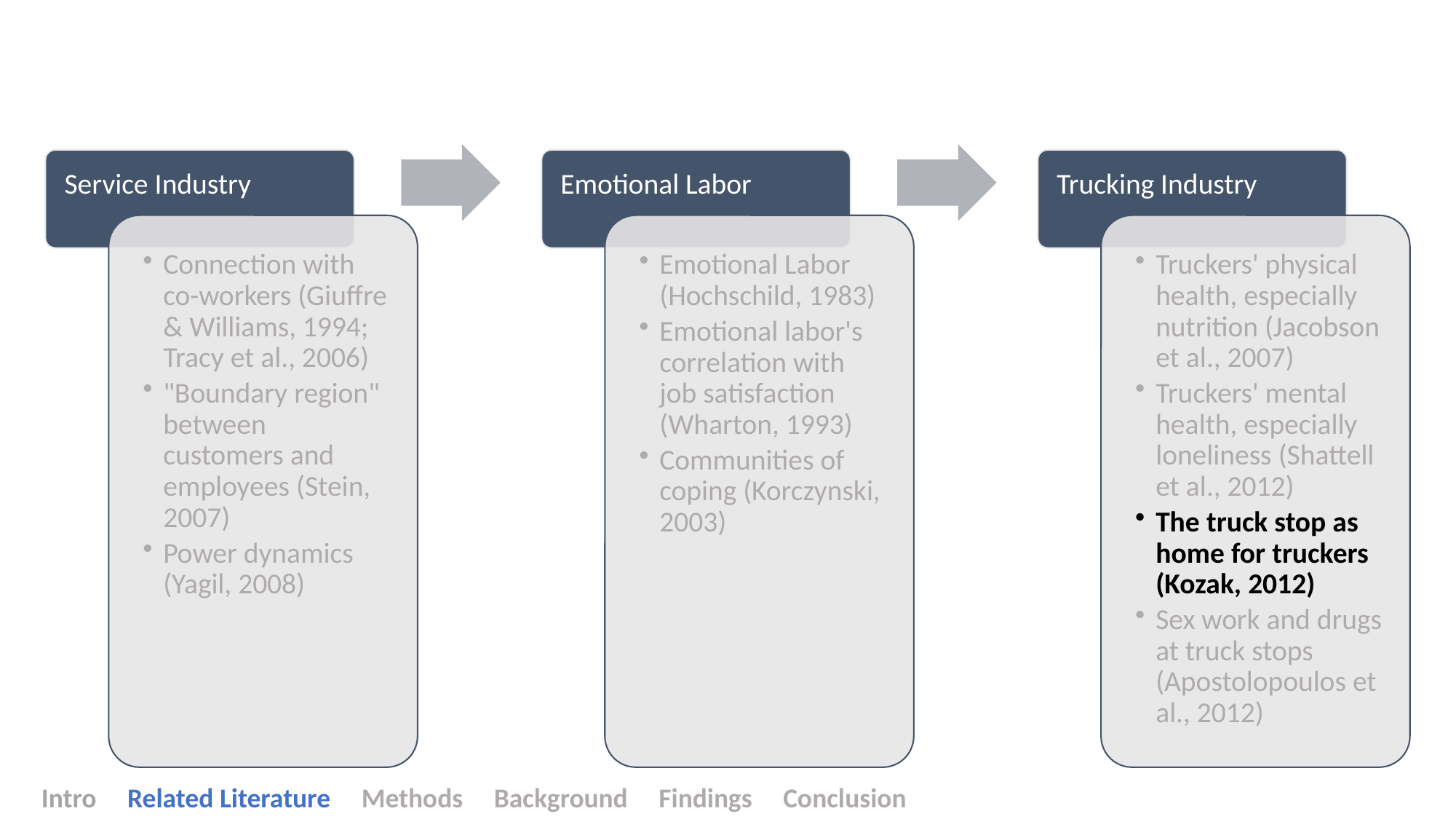

Service Industry
Connection with co-workers (Giuffre & Williams, 1994; Tracy et al., 2006)
"Boundary region" between customers and employees (Stein, 2007)
Power dynamics (Yagil, 2008)

Emotional Labor
Emotional Labor (Hochschild, 1983)
Emotional labor's correlation with job satisfaction (Wharton, 1993)
Communities of coping (Korczynski, 2003)

Trucking Industry
Truckers' physical health, especially nutrition (Jacobson et al., 2007)
Truckers' mental health, especially loneliness (Shattell et al., 2012)
The truck stop as home for truckers (Kozak, 2012)
Sex work and drugs at truck stops (Apostolopoulos et al., 2012)
     Intro     Related Literature     Methods     Background     Findings     Conclusion